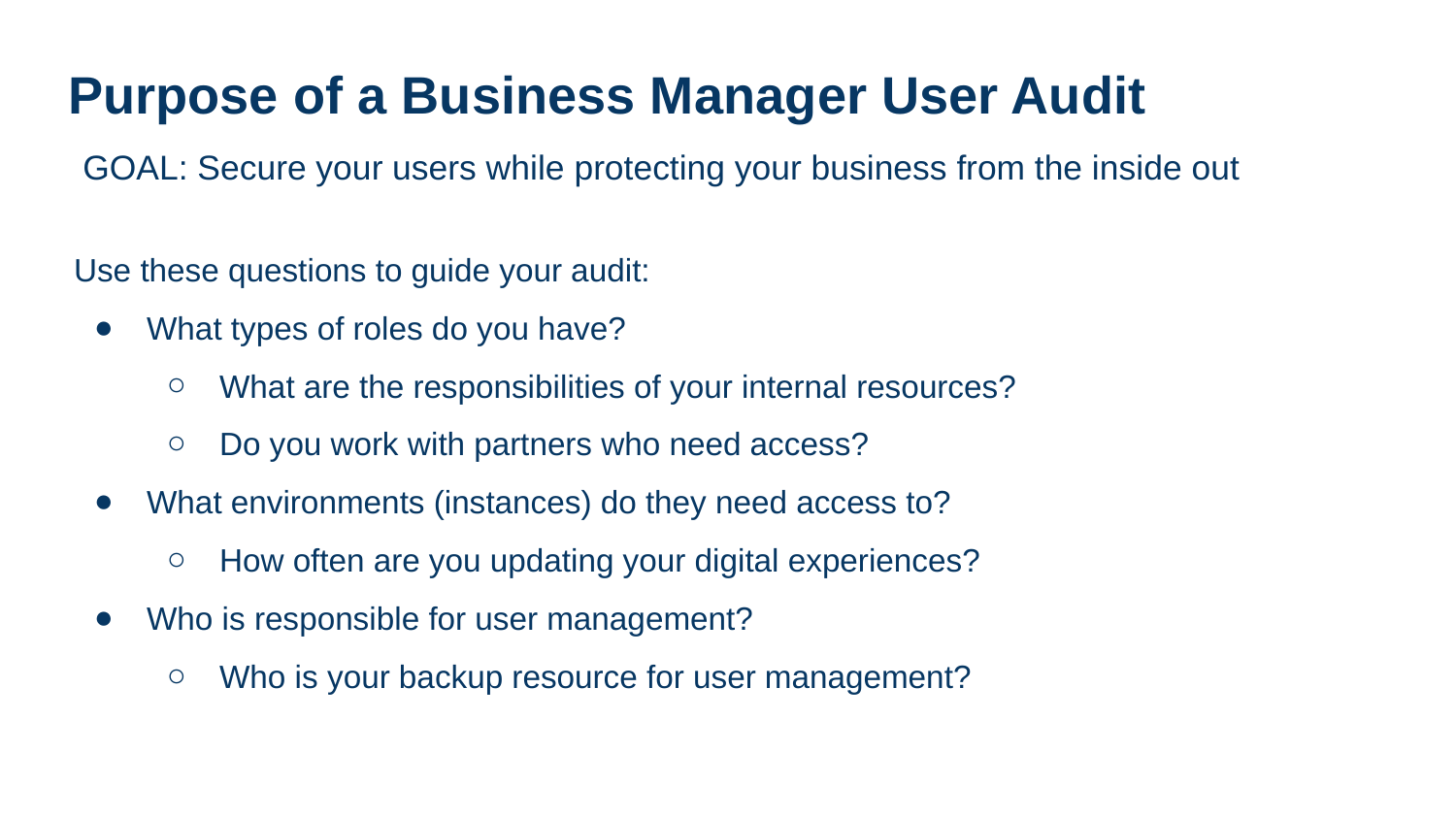

Purpose of a Business Manager User Audit
GOAL: Secure your users while protecting your business from the inside out
Use these questions to guide your audit:
What types of roles do you have?
What are the responsibilities of your internal resources?
Do you work with partners who need access?
What environments (instances) do they need access to?
How often are you updating your digital experiences?
Who is responsible for user management?
Who is your backup resource for user management?